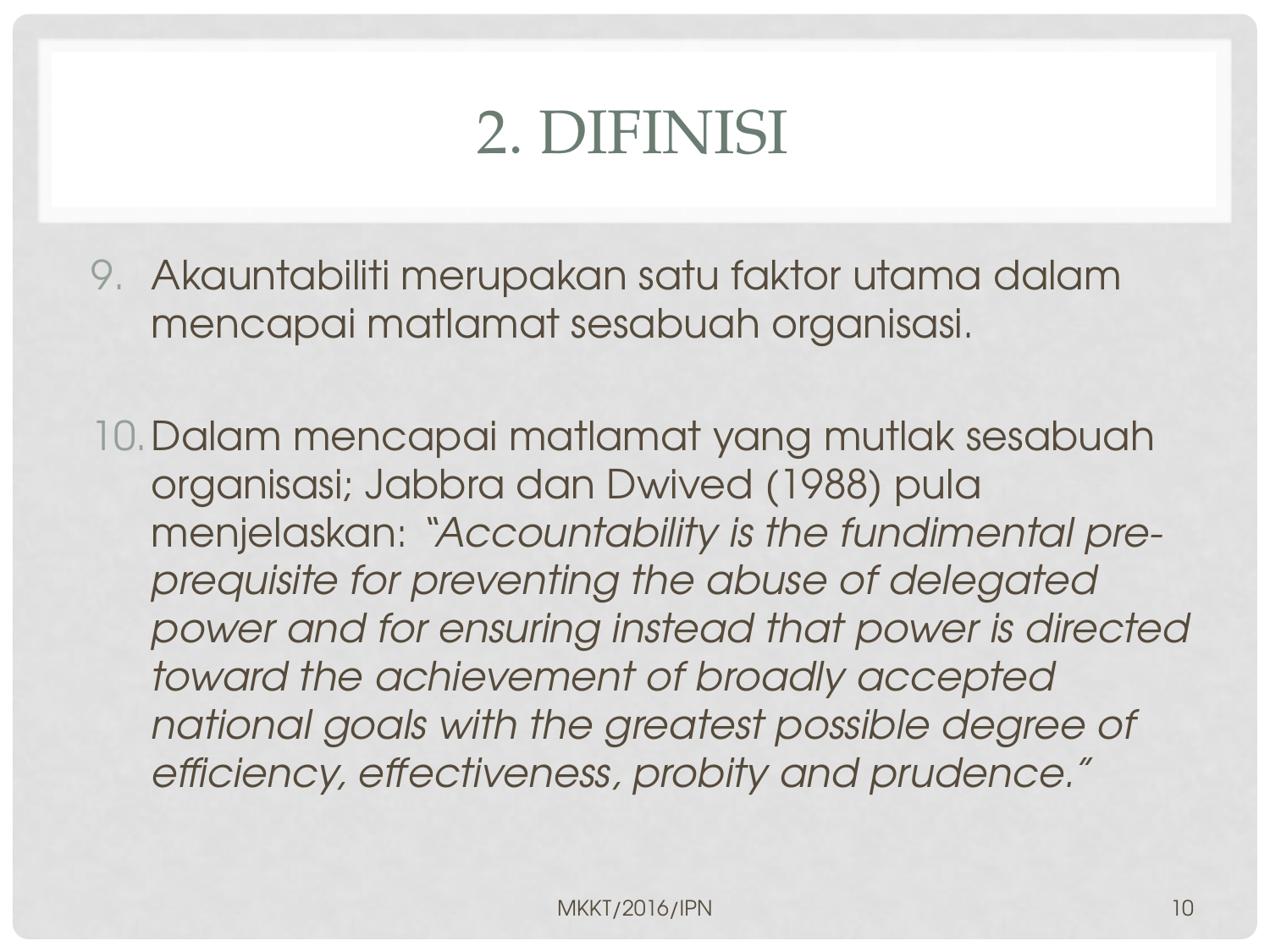

# 2. DIFINISI
Akauntabiliti merupakan satu faktor utama dalam mencapai matlamat sesabuah organisasi.

Dalam mencapai matlamat yang mutlak sesabuah organisasi; Jabbra dan Dwived (1988) pula menjelaskan: “Accountability is the fundimental pre-prequisite for preventing the abuse of delegated power and for ensuring instead that power is directed toward the achievement of broadly accepted national goals with the greatest possible degree of efficiency, effectiveness, probity and prudence.”
MKKT/2016/IPN
10